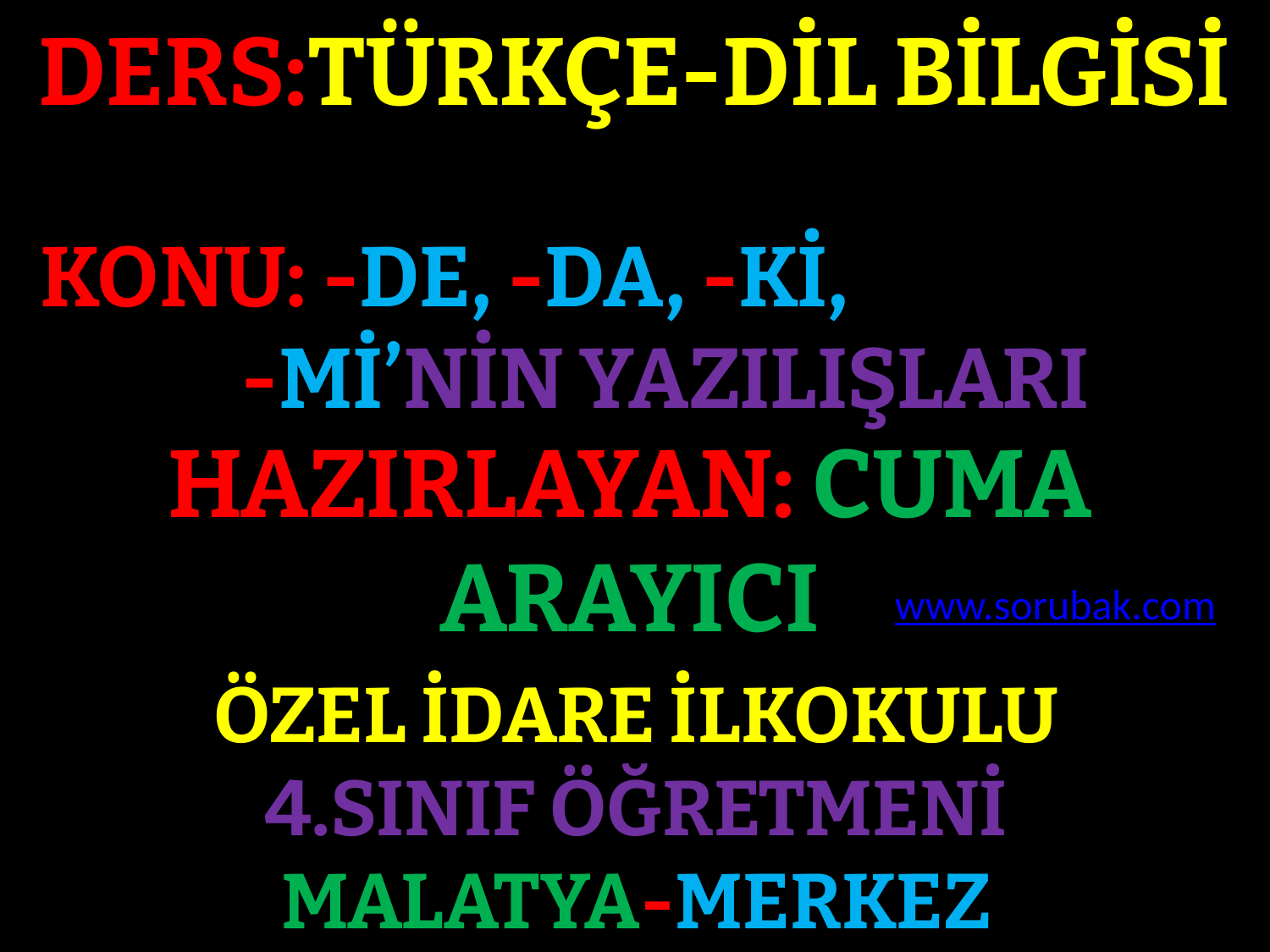

DERS:TÜRKÇE-DİL BİLGİSİ
KONU: -DE, -DA, -Kİ,                              -Mİ’NİN YAZILIŞLARI
#
HAZIRLAYAN: CUMA ARAYICI
www.sorubak.com
ÖZEL İDARE İLKOKULU
4.SINIF ÖĞRETMENİ
MALATYA-MERKEZ